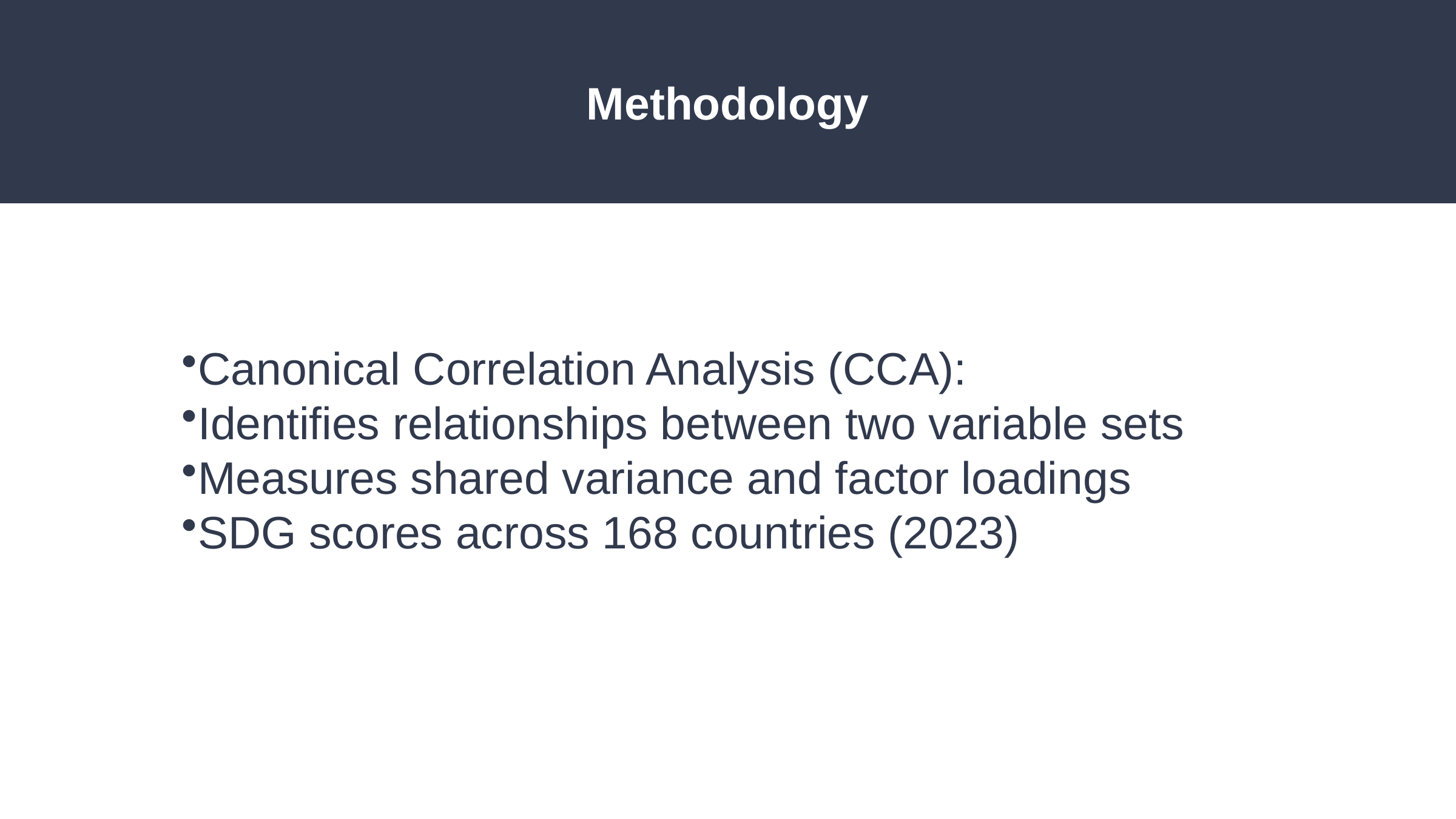

Methodology
Canonical Correlation Analysis (CCA):
Identifies relationships between two variable sets
Measures shared variance and factor loadings
SDG scores across 168 countries (2023)